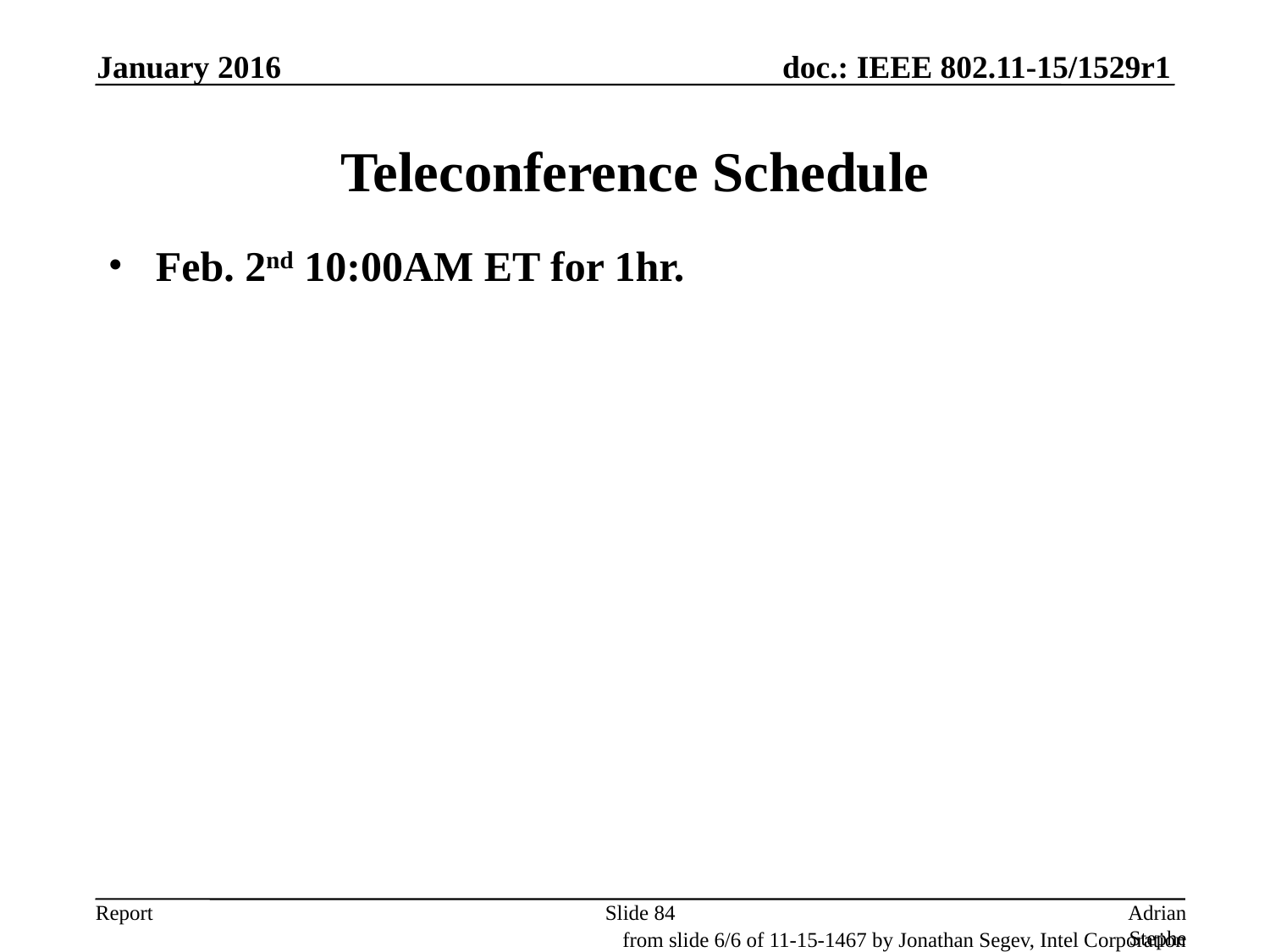

January 2016
# Teleconference Schedule
Feb. 2nd 10:00AM ET for 1hr.

Slide 84
Adrian Stephens, Intel Corporation
from slide 6/6 of 11-15-1467 by Jonathan Segev, Intel Corporation